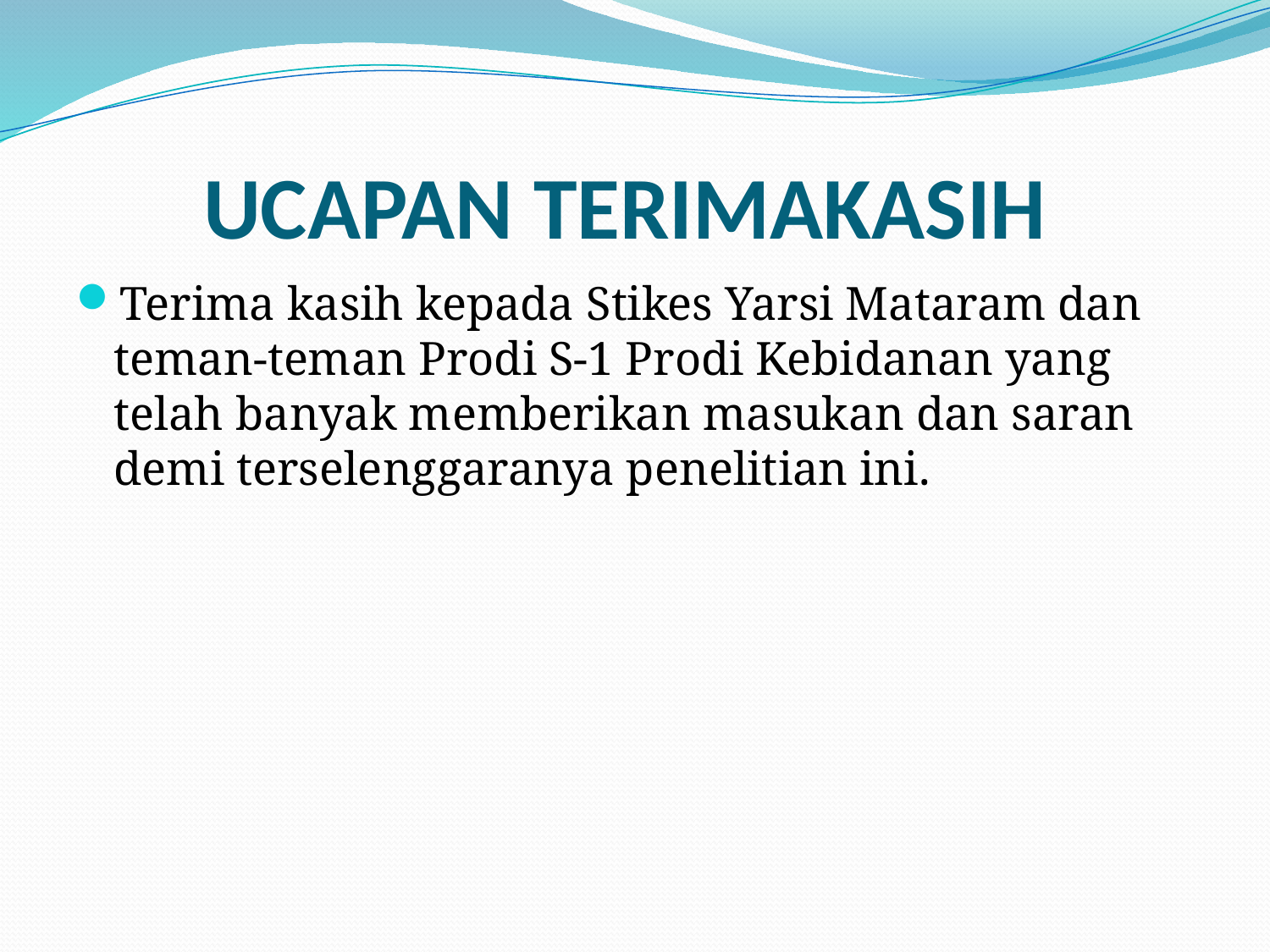

# UCAPAN TERIMAKASIH
Terima kasih kepada Stikes Yarsi Mataram dan teman-teman Prodi S-1 Prodi Kebidanan yang telah banyak memberikan masukan dan saran demi terselenggaranya penelitian ini.